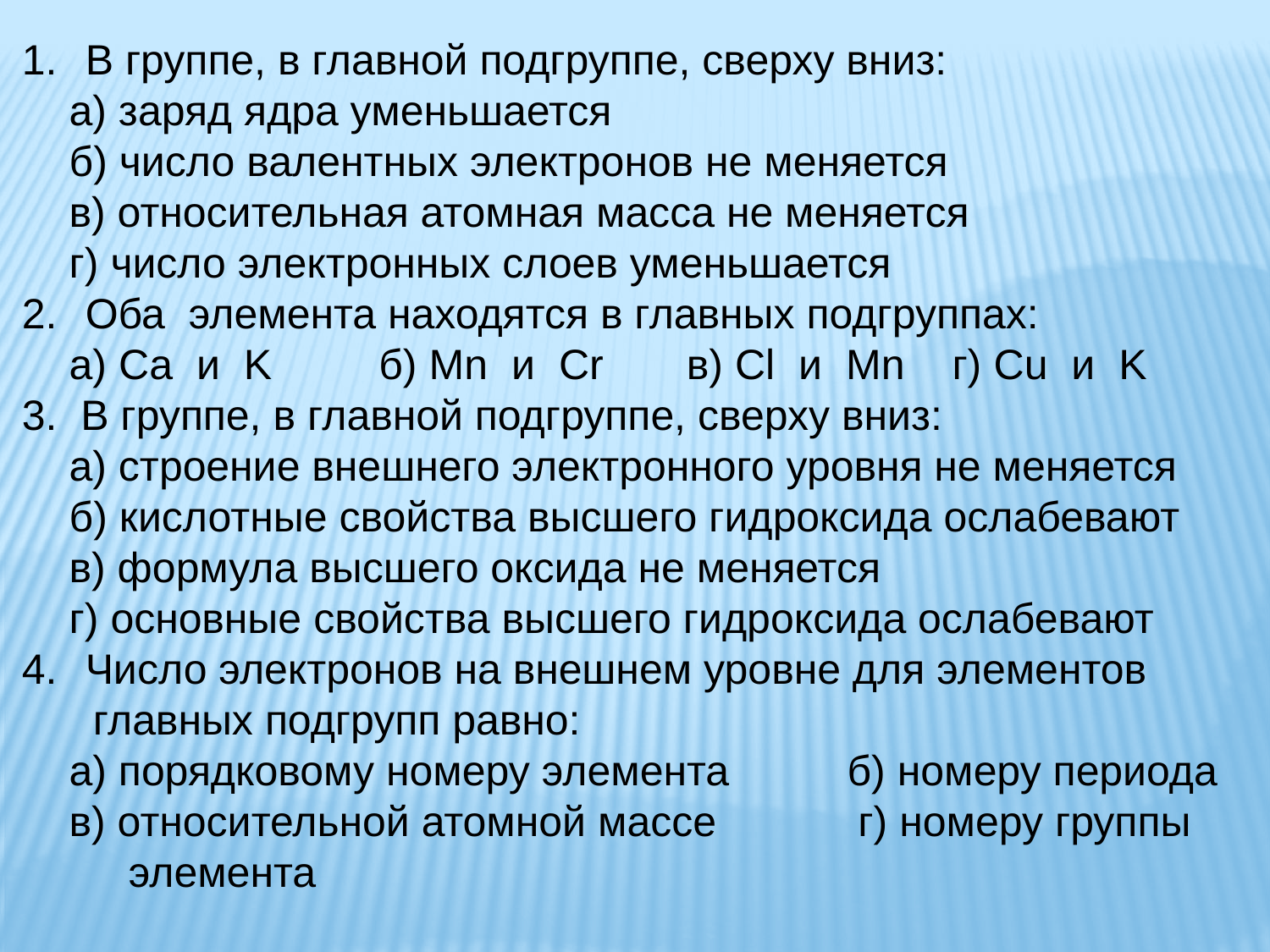

В группе, в главной подгруппе, сверху вниз:
    а) заряд ядра уменьшается
    б) число валентных электронов не меняется
    в) относительная атомная масса не меняется
    г) число электронных слоев уменьшается
Оба  элемента находятся в главных подгруппах:
    а) Ca  и  K         б) Mn  и  Cr       в) Cl  и  Mn    г) Cu  и  K
3.  В группе, в главной подгруппе, сверху вниз:
    а) строение внешнего электронного уровня не меняется
    б) кислотные свойства высшего гидроксида ослабевают
    в) формула высшего оксида не меняется
    г) основные свойства высшего гидроксида ослабевают
Число электронов на внешнем уровне для элементов
      главных подгрупп равно:
    а) порядковому номеру элемента          б) номеру периода
    в) относительной атомной массе            г) номеру группы
         элемента